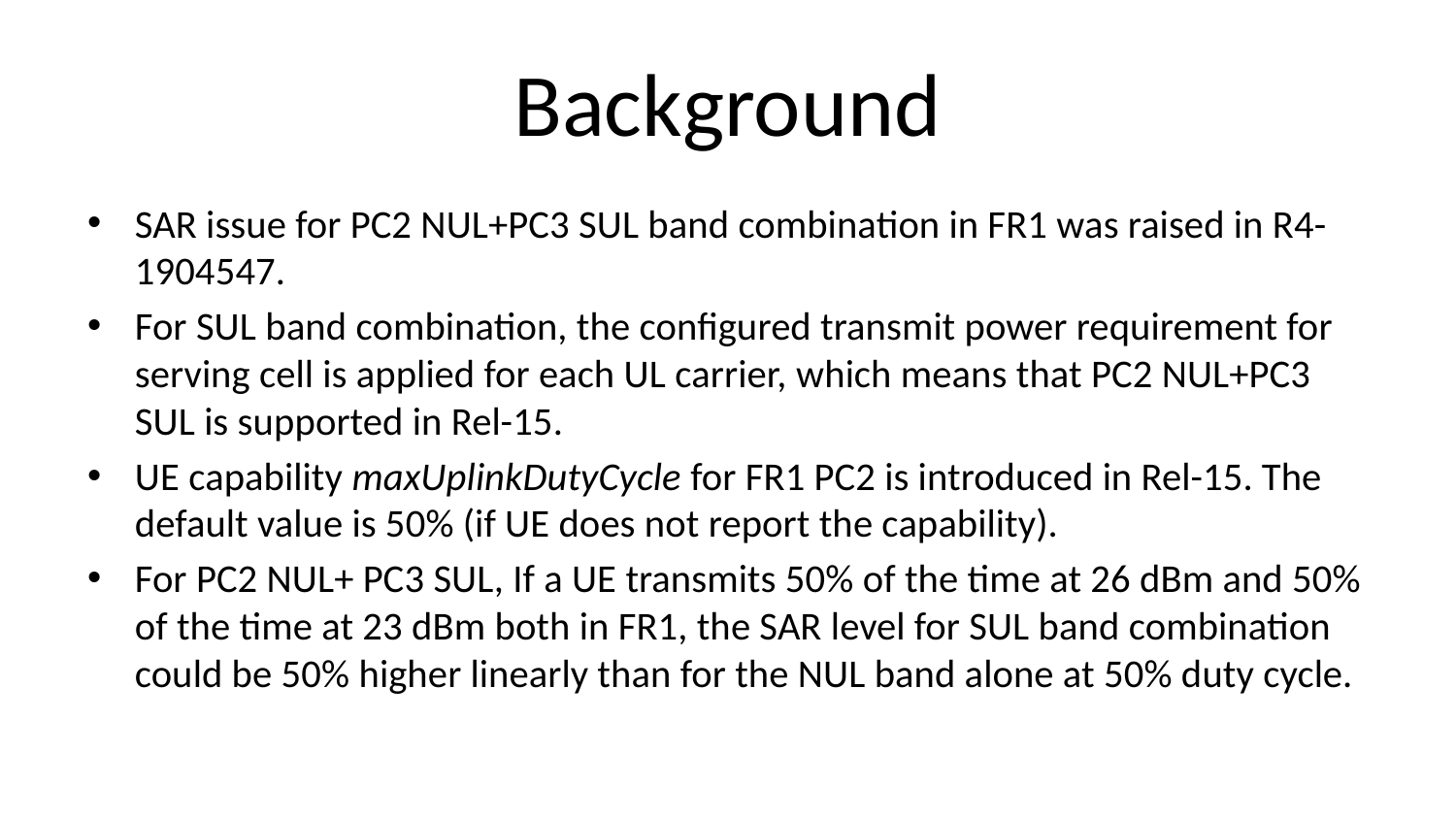

# Background
SAR issue for PC2 NUL+PC3 SUL band combination in FR1 was raised in R4-1904547.
For SUL band combination, the configured transmit power requirement for serving cell is applied for each UL carrier, which means that PC2 NUL+PC3 SUL is supported in Rel-15.
UE capability maxUplinkDutyCycle for FR1 PC2 is introduced in Rel-15. The default value is 50% (if UE does not report the capability).
For PC2 NUL+ PC3 SUL, If a UE transmits 50% of the time at 26 dBm and 50% of the time at 23 dBm both in FR1, the SAR level for SUL band combination could be 50% higher linearly than for the NUL band alone at 50% duty cycle.